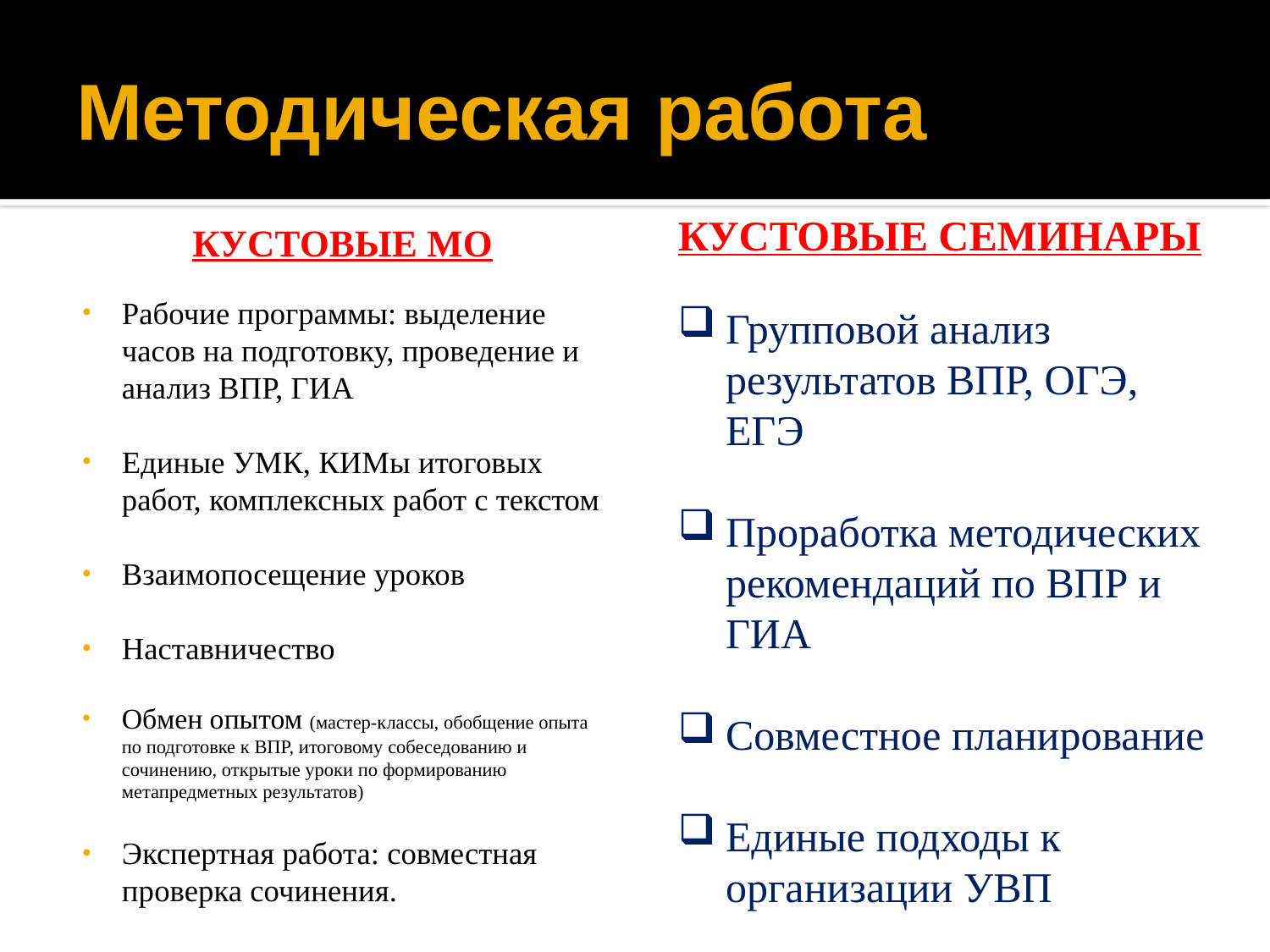

# Методическая работа
КУСТОВЫЕ СЕМИНАРЫ

Групповой анализ результатов ВПР, ОГЭ, ЕГЭ

Проработка методических рекомендаций по ВПР и ГИА

Совместное планирование

Единые подходы к организации УВП

КУСТОВЫЕ МО

Рабочие программы: выделение часов на подготовку, проведение и анализ ВПР, ГИА

Единые УМК, КИМы итоговых работ, комплексных работ с текстом

Взаимопосещение уроков

Наставничество

Обмен опытом (мастер-классы, обобщение опыта по подготовке к ВПР, итоговому собеседованию и сочинению, открытые уроки по формированию метапредметных результатов)

Экспертная работа: совместная проверка сочинения.